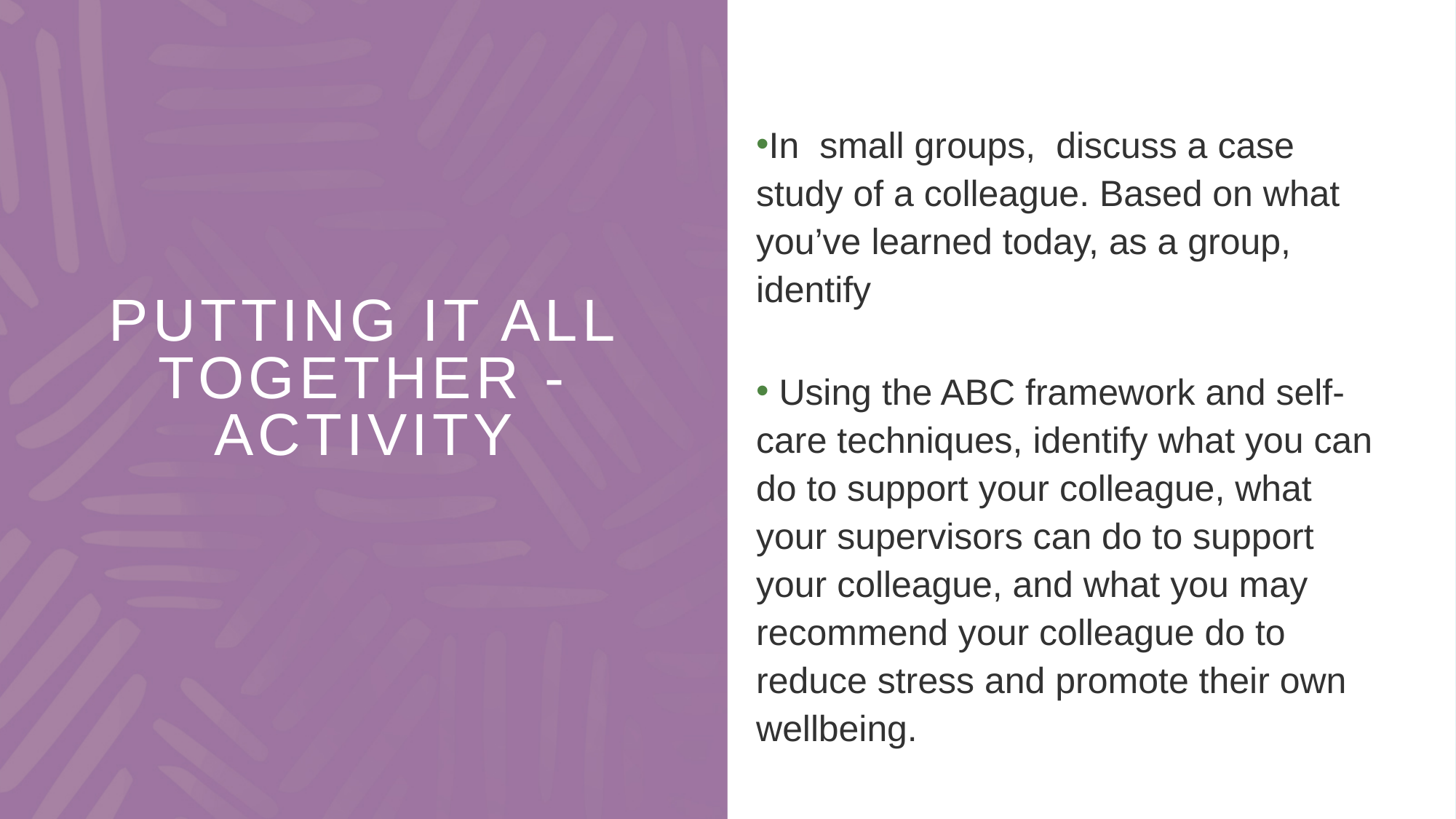

In  small groups,  discuss a case study of a colleague. Based on what you’ve learned today, as a group, identify
 Using the ABC framework and self-care techniques, identify what you can do to support your colleague, what your supervisors can do to support your colleague, and what you may recommend your colleague do to reduce stress and promote their own wellbeing.
# Putting it All together - Activity